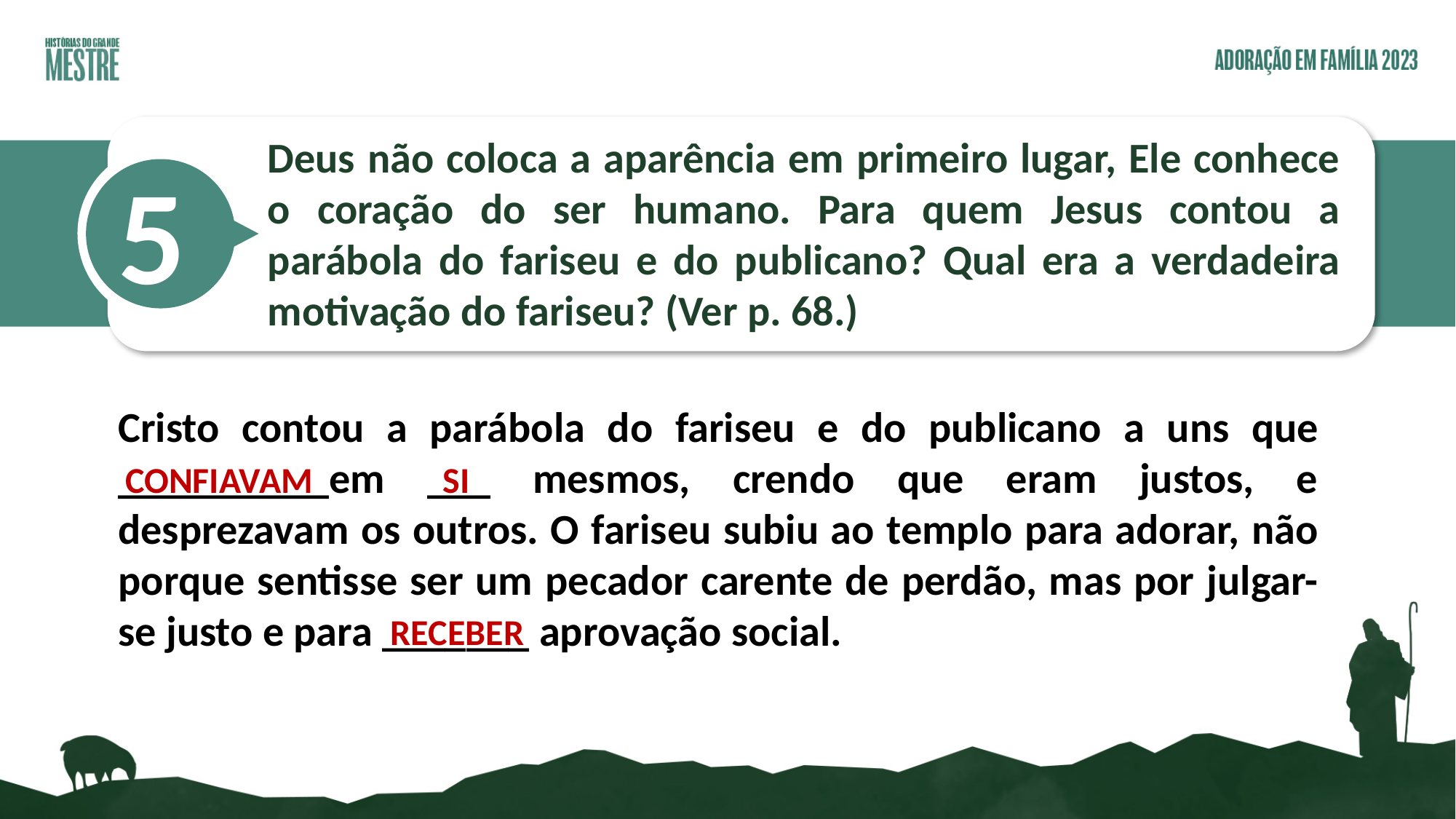

Deus não coloca a aparência em primeiro lugar, Ele conhece o coração do ser humano. Para quem Jesus contou a parábola do fariseu e do publicano? Qual era a verdadeira motivação do fariseu? (Ver p. 68.)
5
Cristo contou a parábola do fariseu e do publicano a uns que __________em ___ mesmos, crendo que eram justos, e desprezavam os outros. O fariseu subiu ao templo para adorar, não porque sentisse ser um pecador carente de perdão, mas por julgar-se justo e para _______ aprovação social.
SI
CONFIAVAM
RECEBER